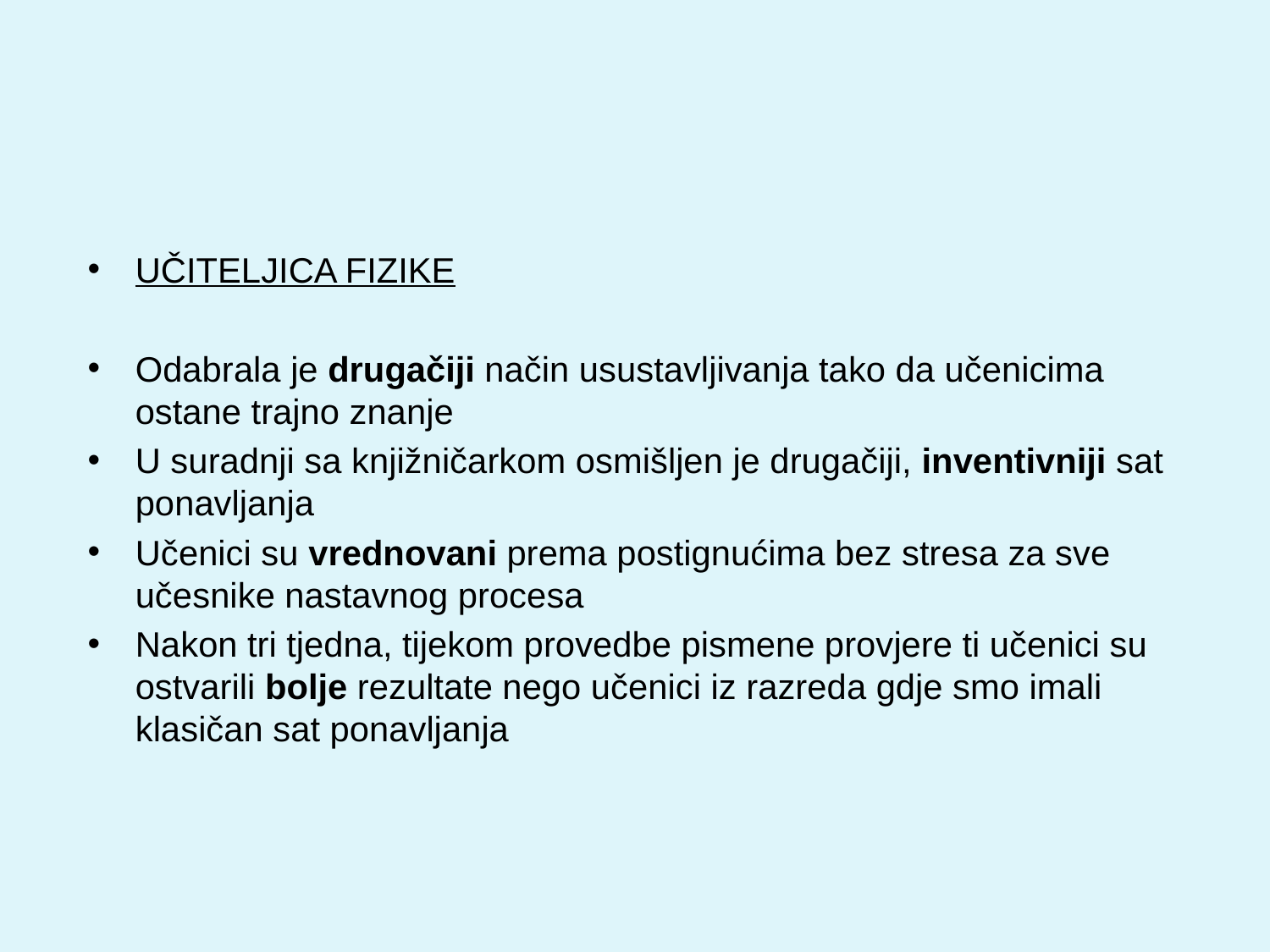

#

UČITELJICA FIZIKE

Odabrala je drugačiji način usustavljivanja tako da učenicima ostane trajno znanje
U suradnji sa knjižničarkom osmišljen je drugačiji, inventivniji sat ponavljanja
Učenici su vrednovani prema postignućima bez stresa za sve učesnike nastavnog procesa
Nakon tri tjedna, tijekom provedbe pismene provjere ti učenici su ostvarili bolje rezultate nego učenici iz razreda gdje smo imali klasičan sat ponavljanja